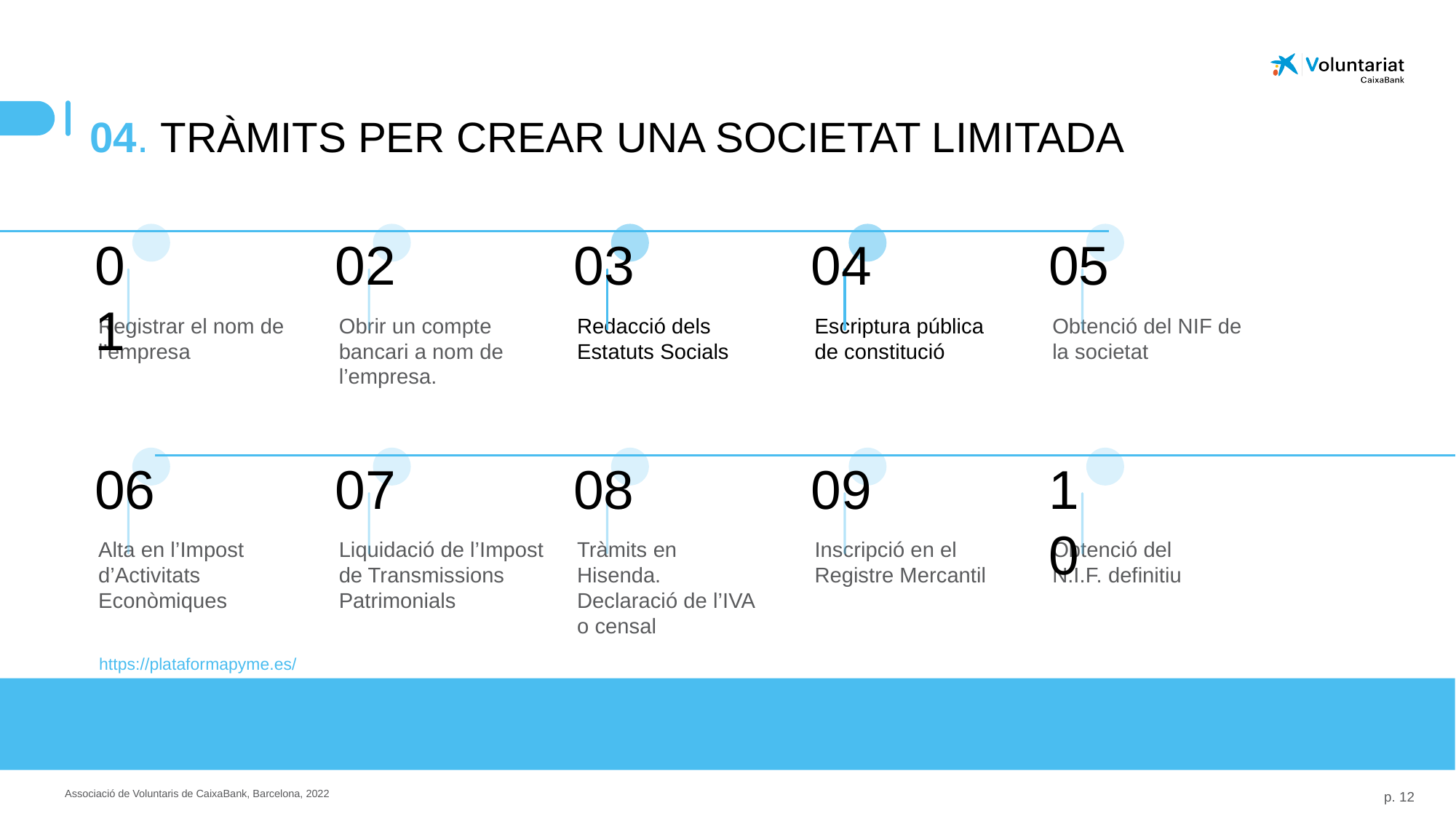

04. TRÀMITS PER CREAR UNA SOCIETAT LIMITADA

01
02
03
04
05
Redacció dels Estatuts Socials
Escriptura pública de constitució
Registrar el nom de l’empresa
Obrir un compte bancari a nom de l’empresa.
Obtenció del NIF de la societat

06
07
08
09
10
Alta en l’Impost d’Activitats Econòmiques
Liquidació de l’Impost de Transmissions Patrimonials
Tràmits en Hisenda. Declaració de l’IVA o censal
Inscripció en el Registre Mercantil
Obtenció del N.I.F. definitiu
https://plataformapyme.es/

Associació de Voluntaris de CaixaBank, Barcelona, ​​2022
p. 12